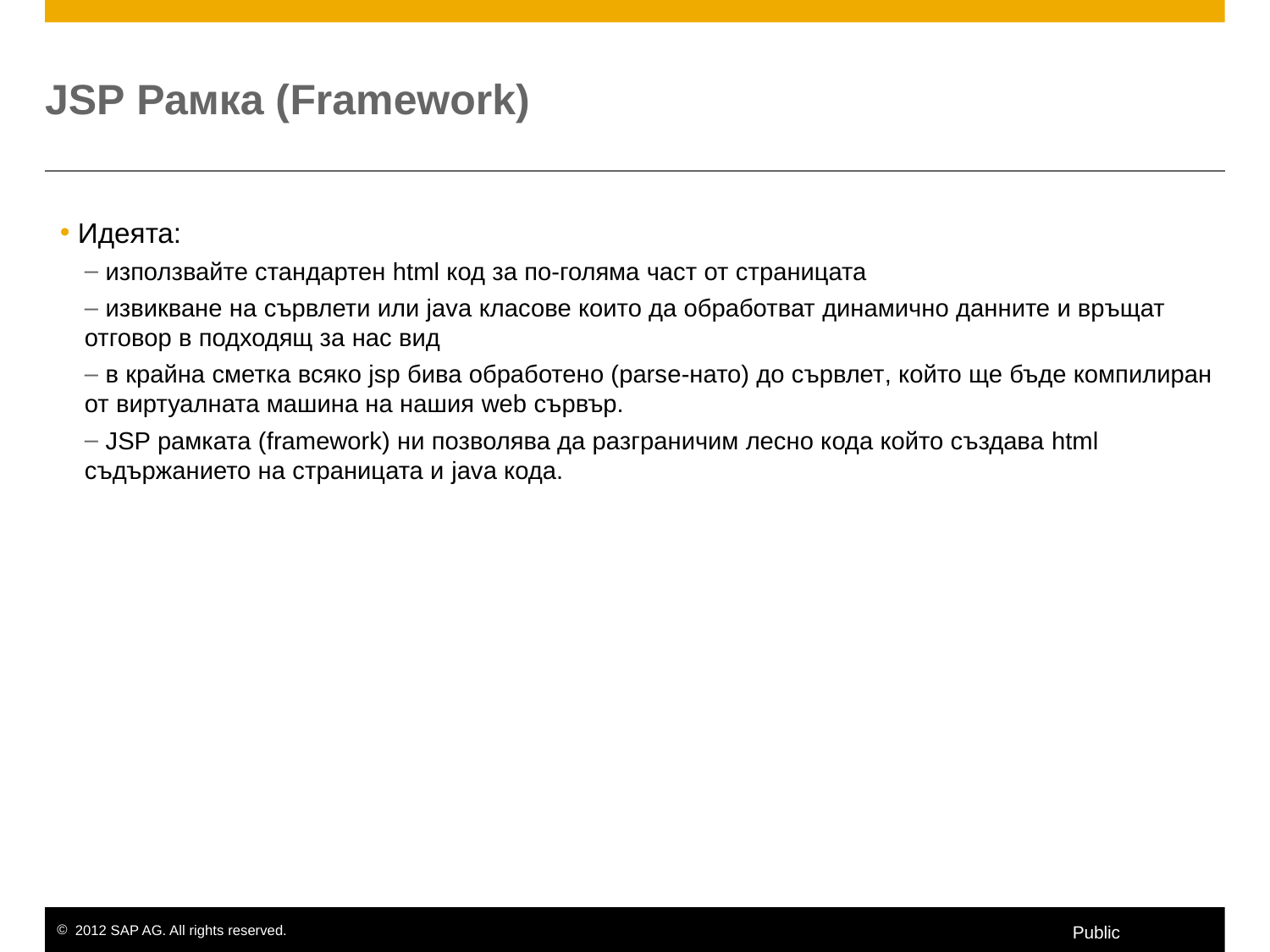

# JSP Рамка (Framework)
 Идеята:
 използвайте стандартен html код за по-голяма част от страницата
 извикване на сървлети или java класове които да обработват динамично данните и връщат отговор в подходящ за нас вид
 в крайна сметка всяко jsp бива обработено (parse-нато) до сървлет, който ще бъде компилиран от виртуалната машина на нашия web сървър.
 JSP рамката (framework) ни позволява да разграничим лесно кода който създава html съдържанието на страницата и java кода.